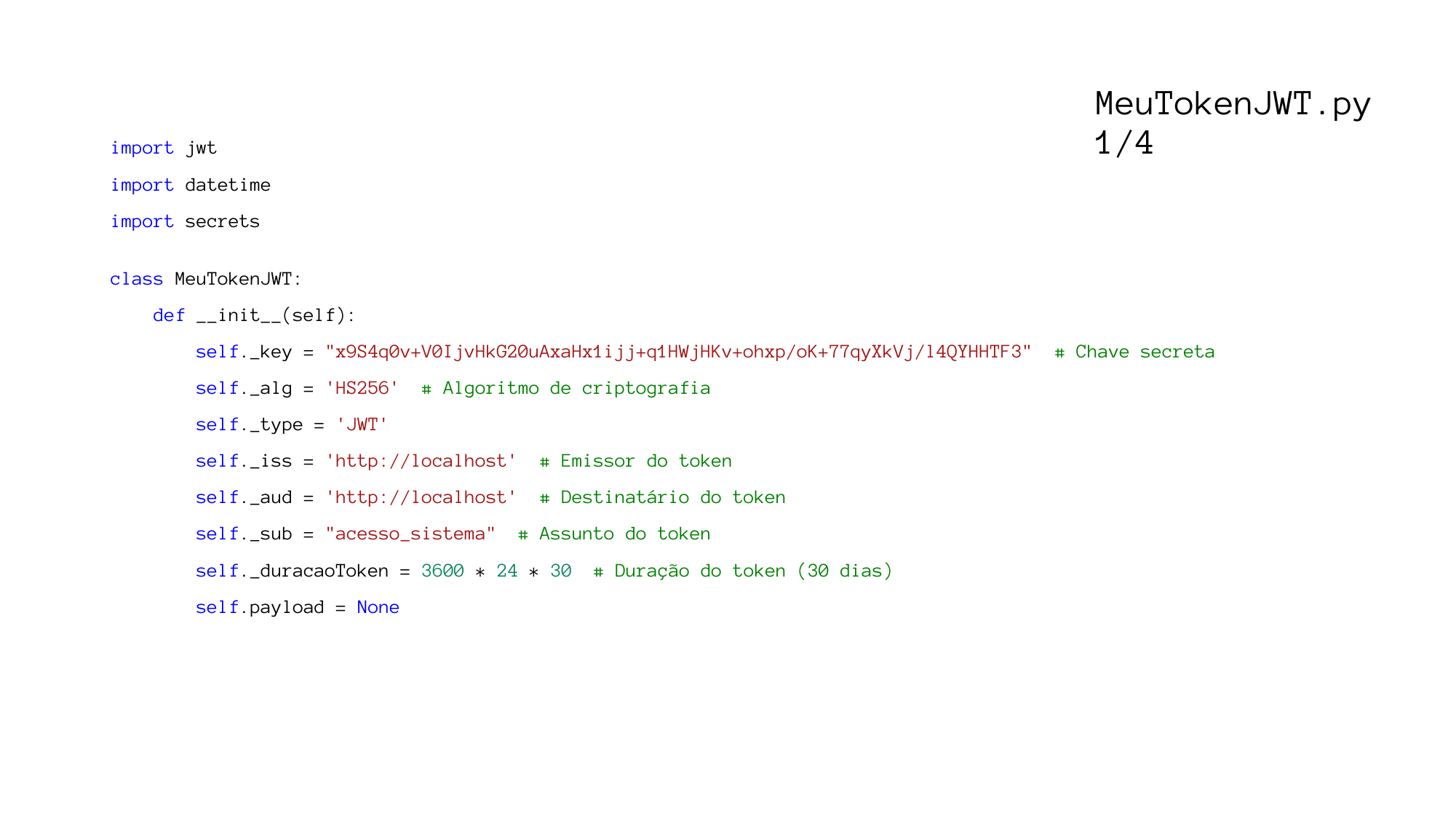

# MeuTokenJWT.py 1/4
import jwt
import datetime
import secrets
class MeuTokenJWT:
    def __init__(self):
        self._key = "x9S4q0v+V0IjvHkG20uAxaHx1ijj+q1HWjHKv+ohxp/oK+77qyXkVj/l4QYHHTF3"  # Chave secreta
        self._alg = 'HS256'  # Algoritmo de criptografia
        self._type = 'JWT'
        self._iss = 'http://localhost'  # Emissor do token
        self._aud = 'http://localhost'  # Destinatário do token
        self._sub = "acesso_sistema"  # Assunto do token
        self._duracaoToken = 3600 * 24 * 30  # Duração do token (30 dias)
        self.payload = None